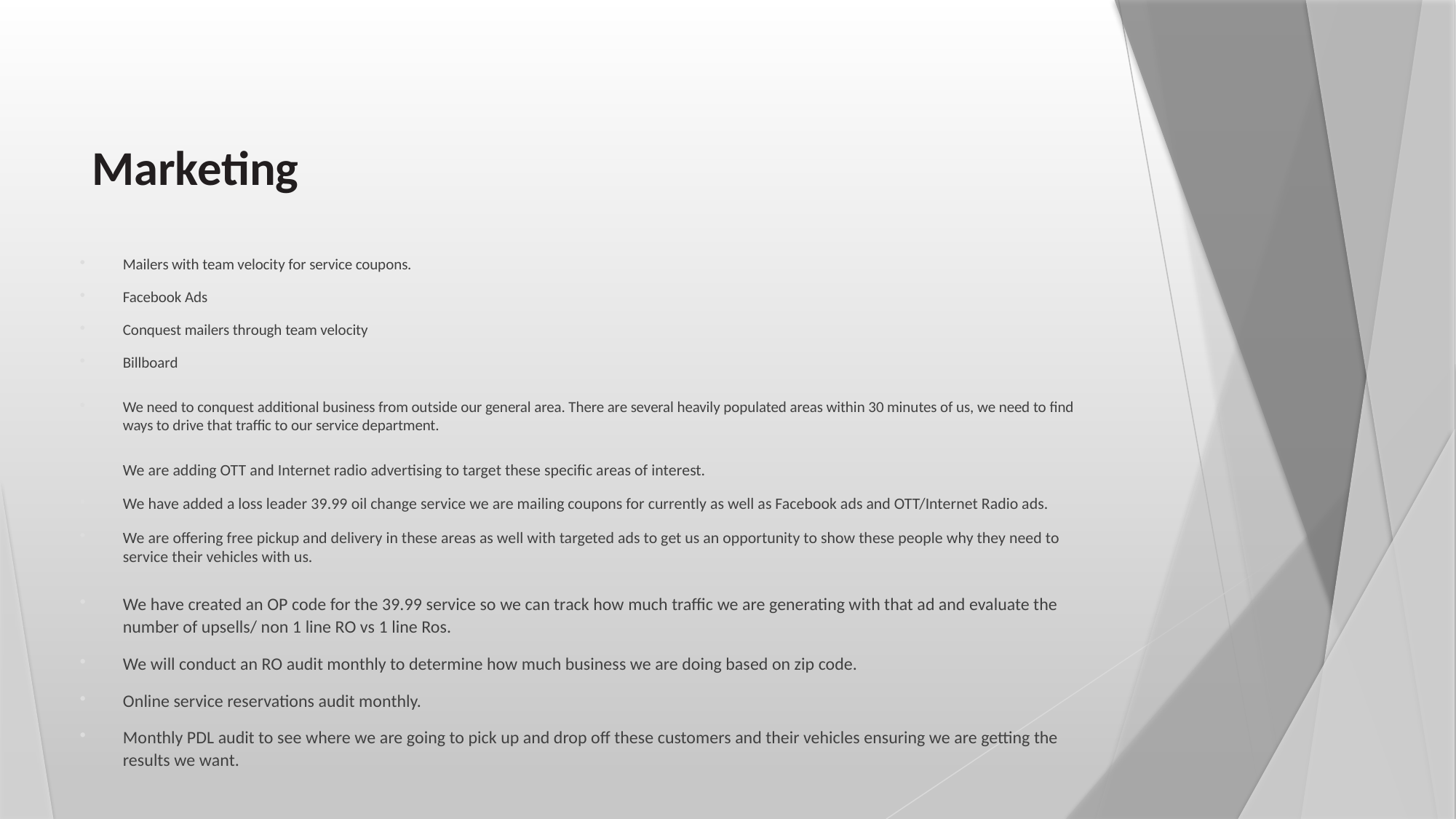

# Marketing

Mailers with team velocity for service coupons.
Facebook Ads
Conquest mailers through team velocity
Billboard
We need to conquest additional business from outside our general area. There are several heavily populated areas within 30 minutes of us, we need to find ways to drive that traffic to our service department.
We are adding OTT and Internet radio advertising to target these specific areas of interest.
We have added a loss leader 39.99 oil change service we are mailing coupons for currently as well as Facebook ads and OTT/Internet Radio ads.
We are offering free pickup and delivery in these areas as well with targeted ads to get us an opportunity to show these people why they need to service their vehicles with us.
We have created an OP code for the 39.99 service so we can track how much traffic we are generating with that ad and evaluate the number of upsells/ non 1 line RO vs 1 line Ros.
We will conduct an RO audit monthly to determine how much business we are doing based on zip code.
Online service reservations audit monthly.
Monthly PDL audit to see where we are going to pick up and drop off these customers and their vehicles ensuring we are getting the results we want.